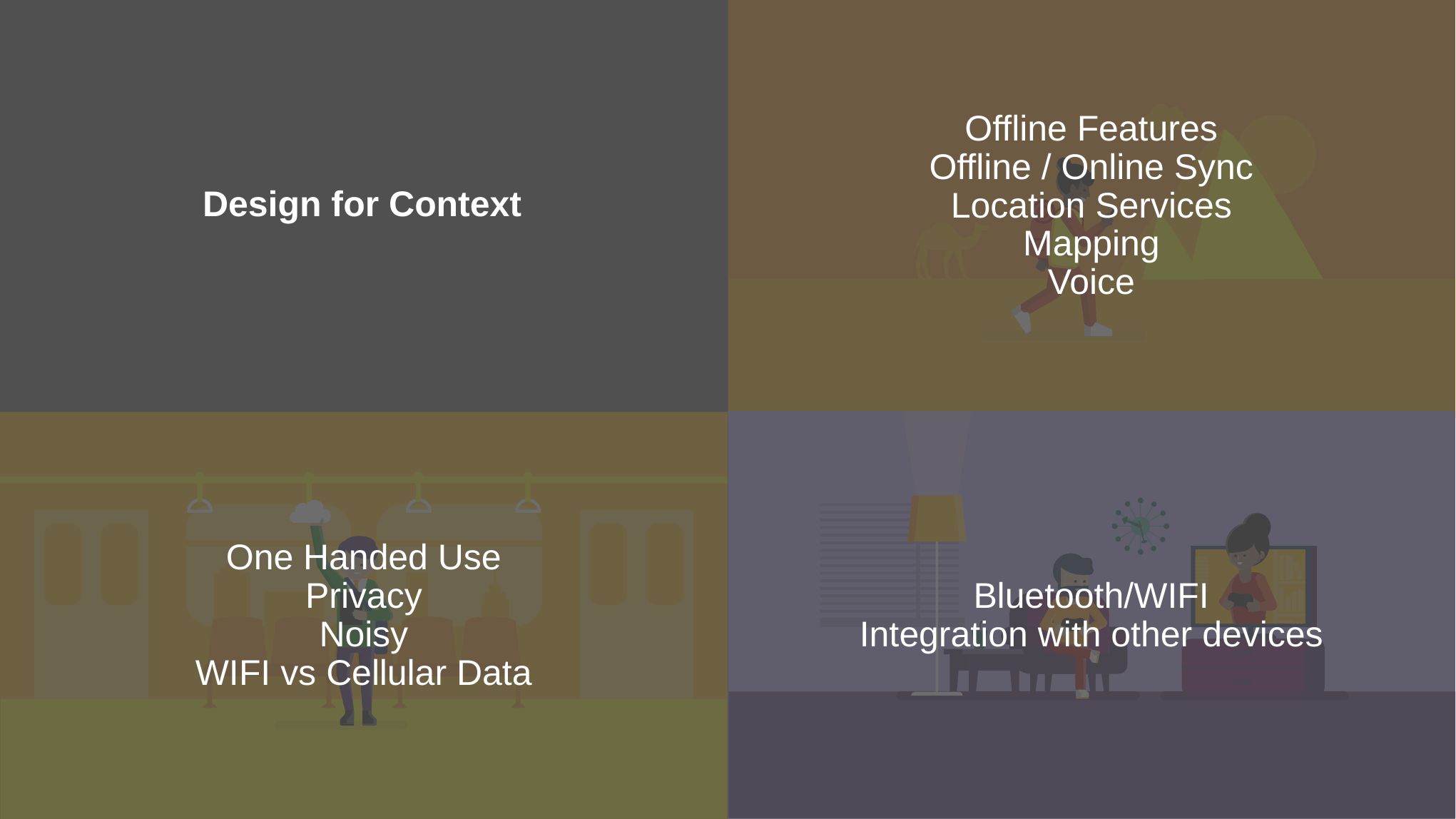

Offline Features
Offline / Online Sync
Location Services
Mapping
Voice
Design for Context
One Handed Use
Privacy
Noisy
WIFI vs Cellular Data
Bluetooth/WIFI
Integration with other devices